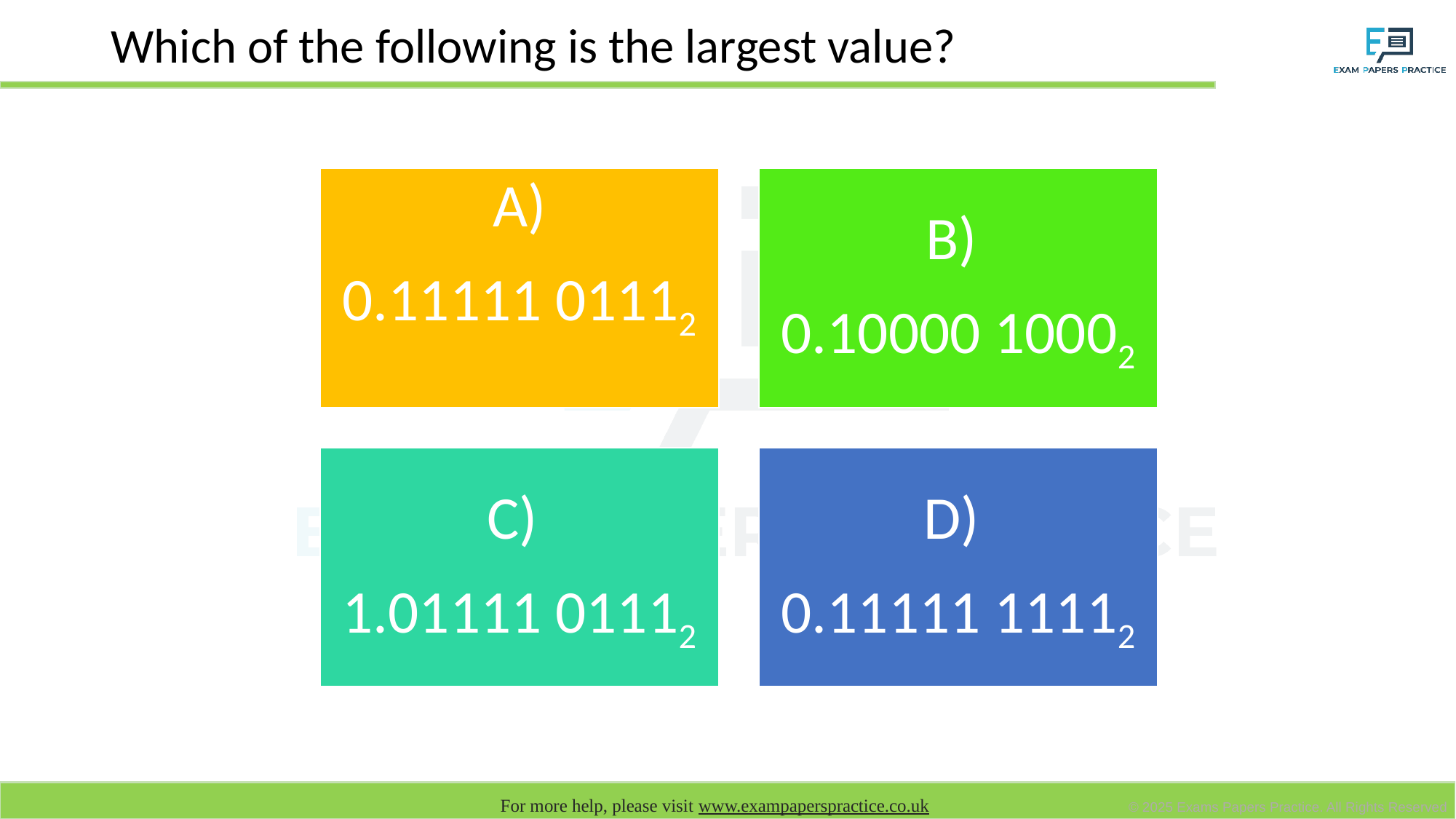

# Which of the following is the largest value?
A)
0.11111 01112
B)
0.10000 10002
C)
1.01111 01112
D)
0.11111 11112